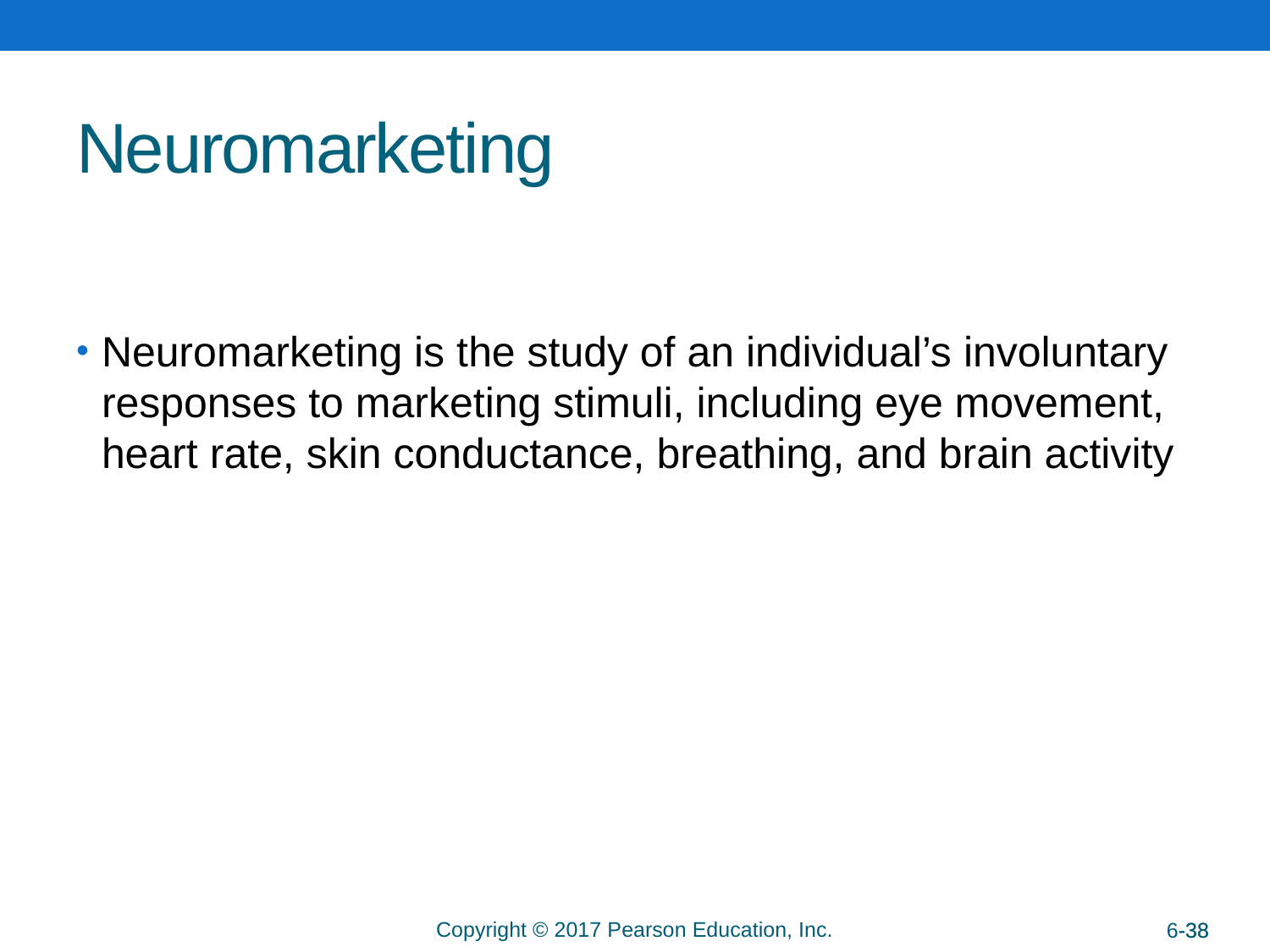

# Neuromarketing
Neuromarketing is the study of an individual’s involuntary responses to marketing stimuli, including eye movement, heart rate, skin conductance, breathing, and brain activity